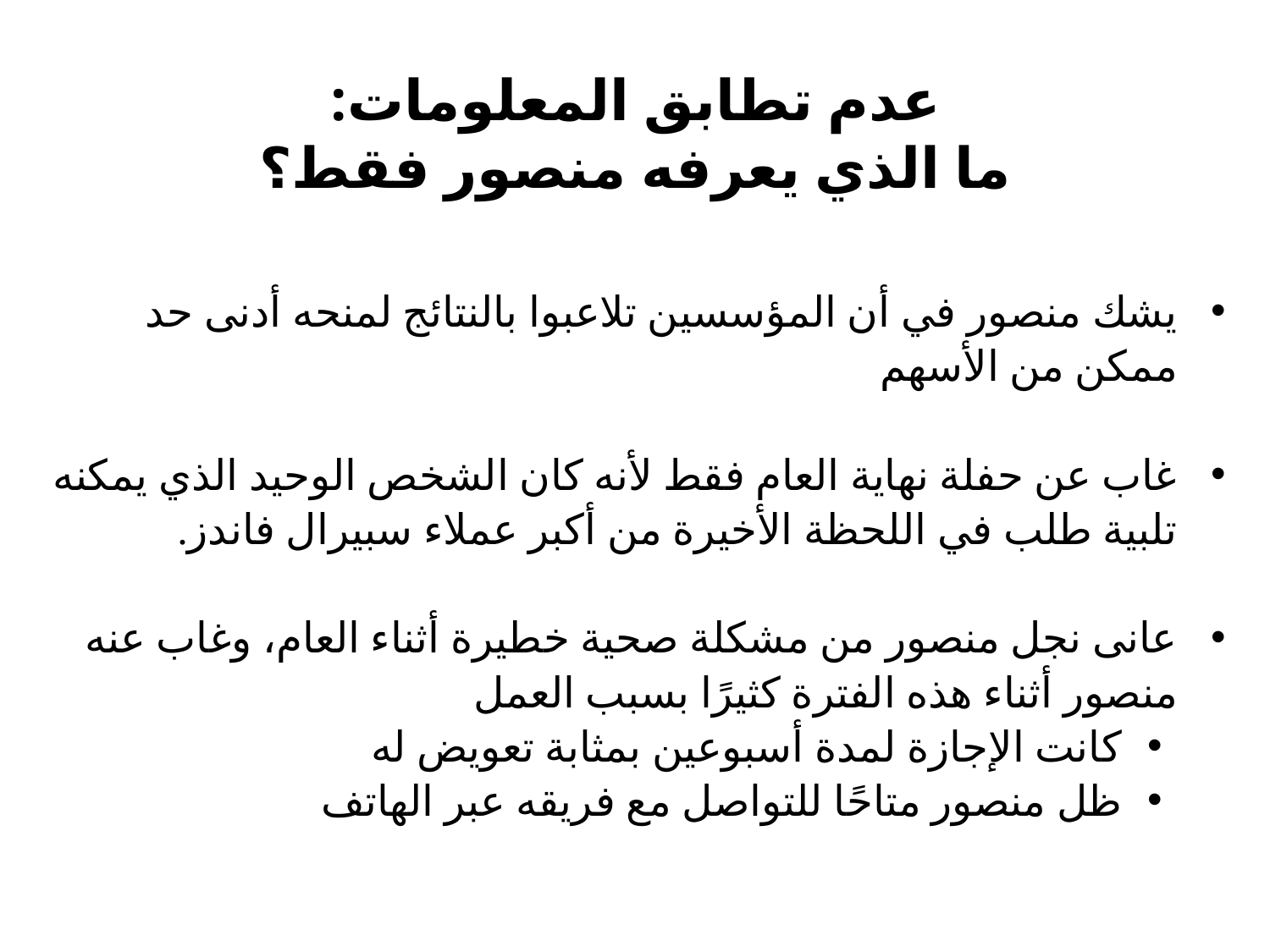

# عدم تطابق المعلومات: ما الذي يعرفه منصور فقط؟
يشك منصور في أن المؤسسين تلاعبوا بالنتائج لمنحه أدنى حد ممكن من الأسهم

غاب عن حفلة نهاية العام فقط لأنه كان الشخص الوحيد الذي يمكنه تلبية طلب في اللحظة الأخيرة من أكبر عملاء سبيرال فاندز.

عانى نجل منصور من مشكلة صحية خطيرة أثناء العام، وغاب عنه منصور أثناء هذه الفترة كثيرًا بسبب العمل
كانت الإجازة لمدة أسبوعين بمثابة تعويض له
ظل منصور متاحًا للتواصل مع فريقه عبر الهاتف